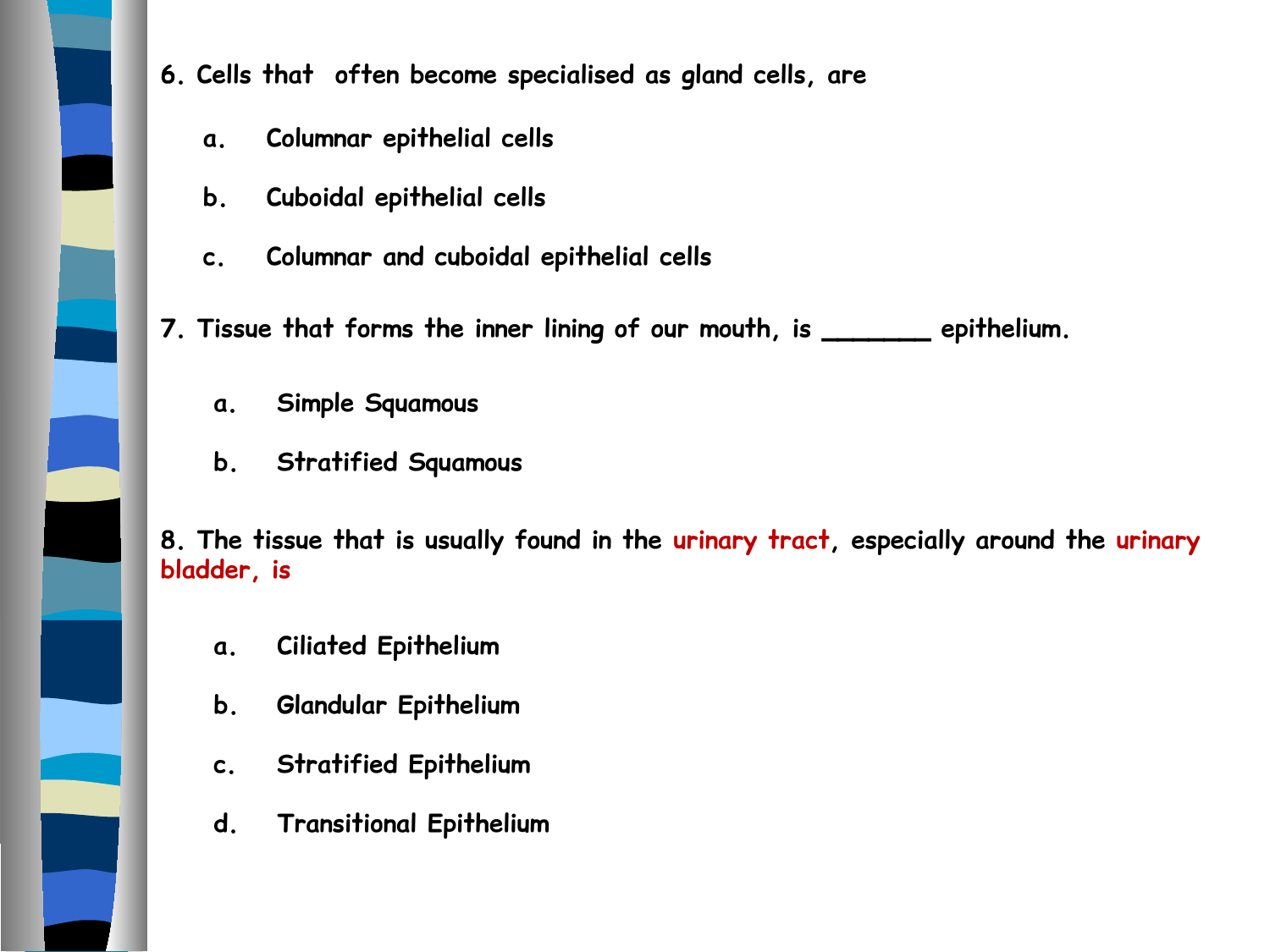

6. Cells that  often become specialised as gland cells, are
Columnar epithelial cells

Cuboidal epithelial cells

Columnar and cuboidal epithelial cells
7. Tissue that forms the inner lining of our mouth, is _______ epithelium.
Simple Squamous

Stratified Squamous
8. The tissue that is usually found in the urinary tract, especially around the urinary bladder, is
Ciliated Epithelium

Glandular Epithelium

Stratified Epithelium

Transitional Epithelium